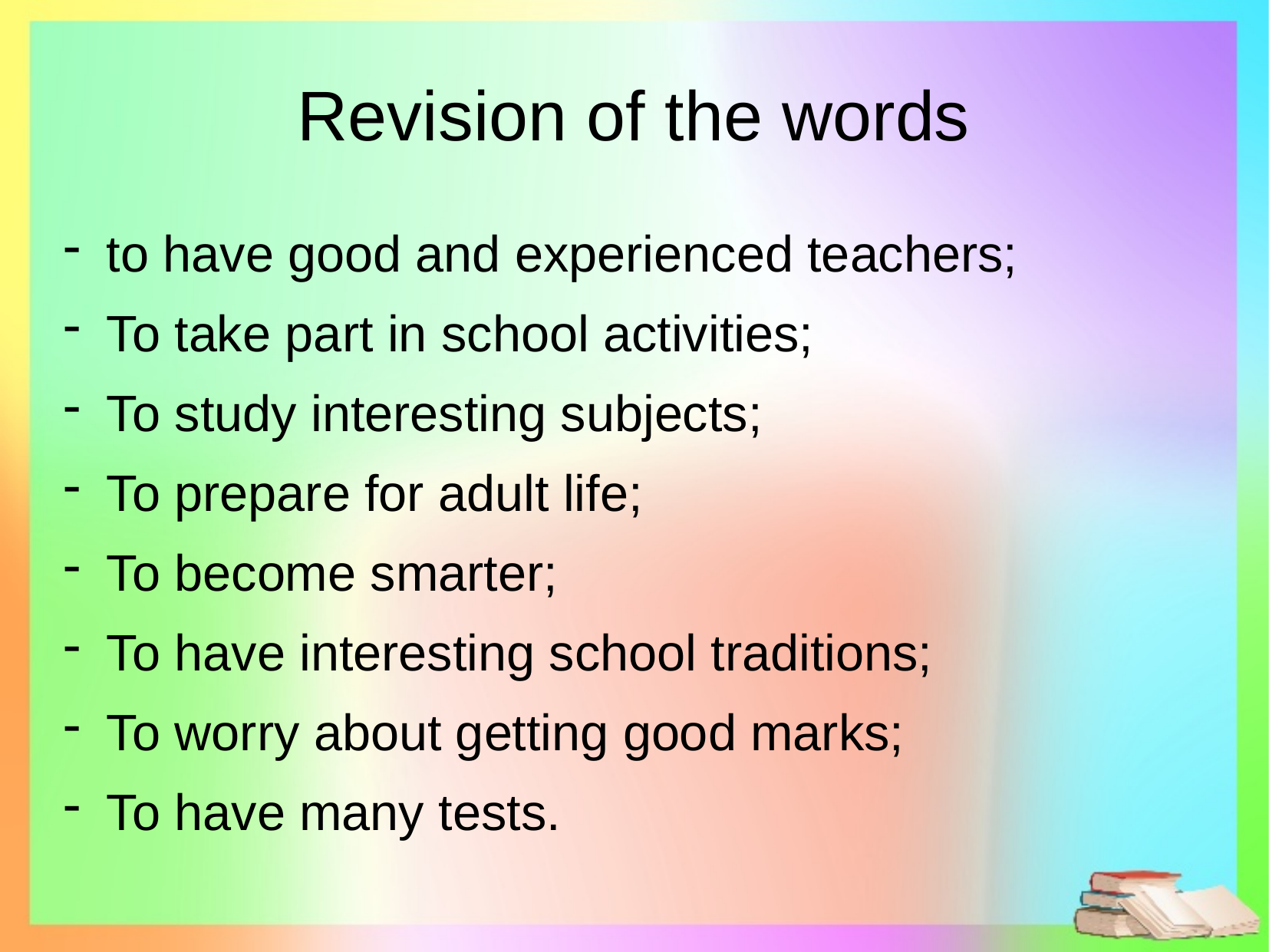

# Revision of the words
to have good and experienced teachers;
To take part in school activities;
To study interesting subjects;
To prepare for adult life;
To become smarter;
To have interesting school traditions;
To worry about getting good marks;
To have many tests.